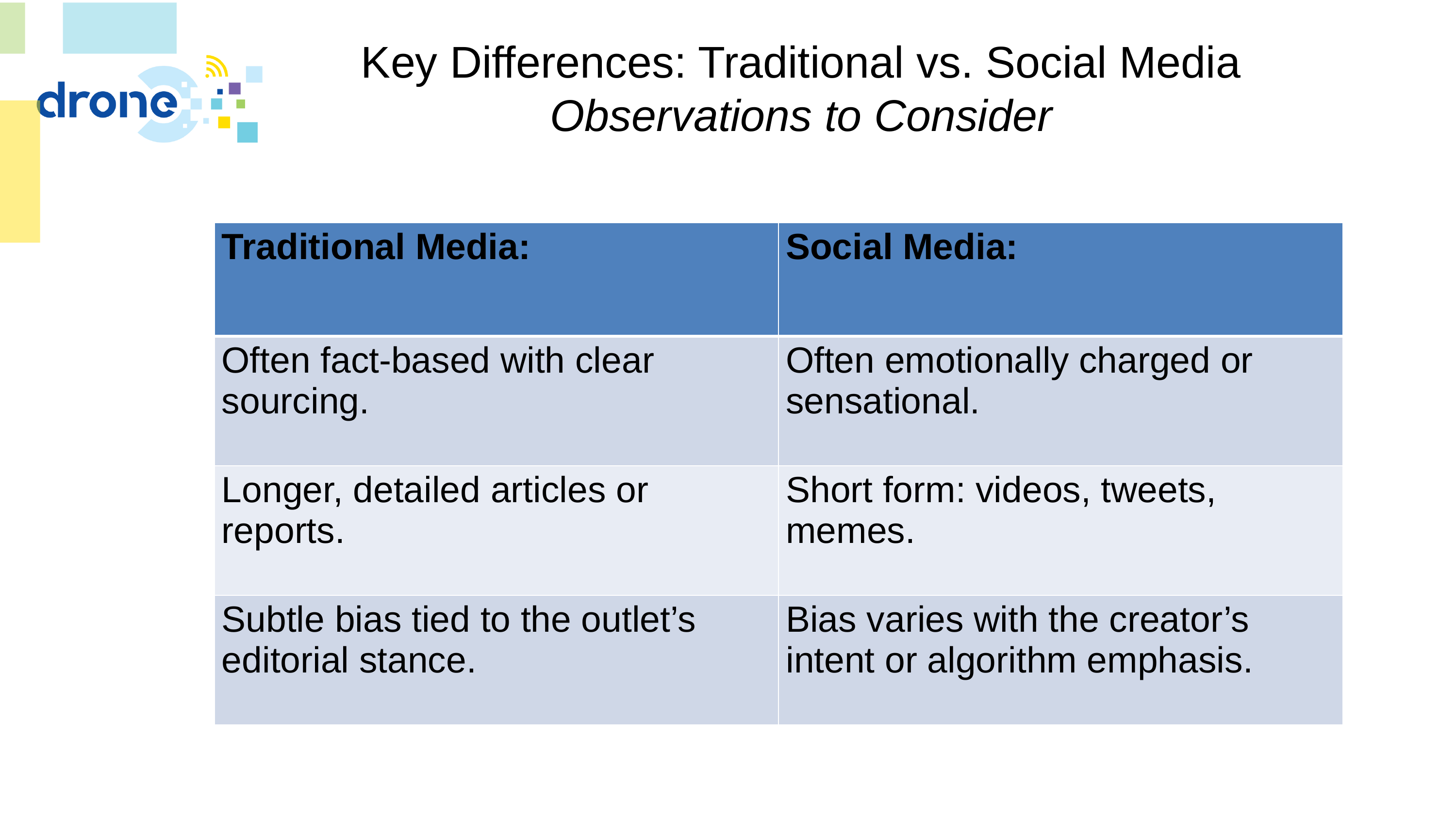

# Key Differences: Traditional vs. Social Media Observations to Consider

| Traditional Media: | Social Media: |
| --- | --- |
| Often fact-based with clear sourcing. | Often emotionally charged or sensational. |
| Longer, detailed articles or reports. | Short form: videos, tweets, memes. |
| Subtle bias tied to the outlet’s editorial stance. | Bias varies with the creator’s intent or algorithm emphasis. |